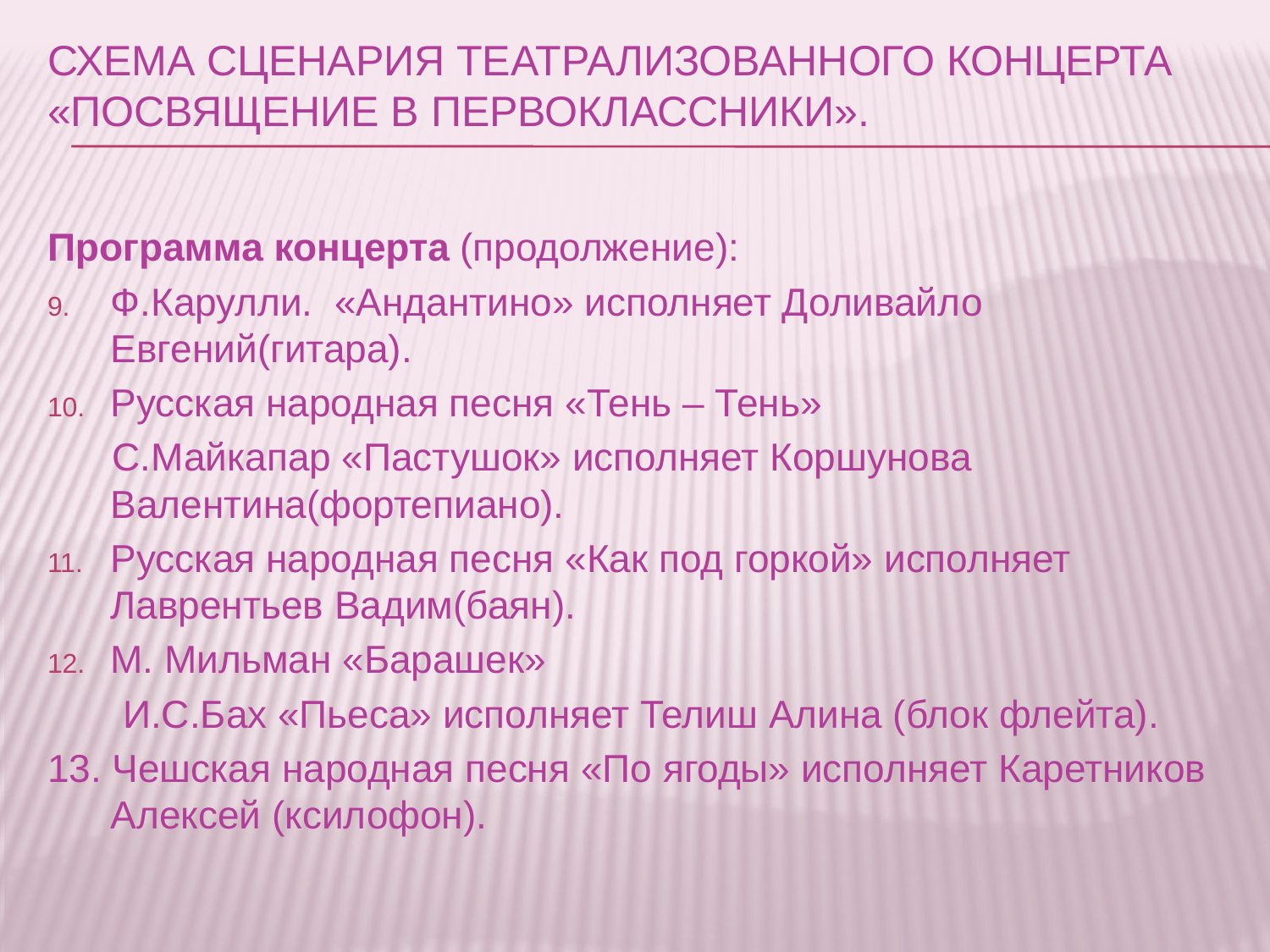

# Схема сценария Театрализованного концерта «Посвящение в первоклассники».
Программа концерта (продолжение):
Ф.Карулли.  «Андантино» исполняет Доливайло Евгений(гитара).
Русская народная песня «Тень – Тень»
      С.Майкапар «Пастушок» исполняет Коршунова Валентина(фортепиано).
Русская народная песня «Как под горкой» исполняет Лаврентьев Вадим(баян).
М. Мильман «Барашек»
       И.С.Бах «Пьеса» исполняет Телиш Алина (блок флейта).
13. Чешская народная песня «По ягоды» исполняет Каретников Алексей (ксилофон).